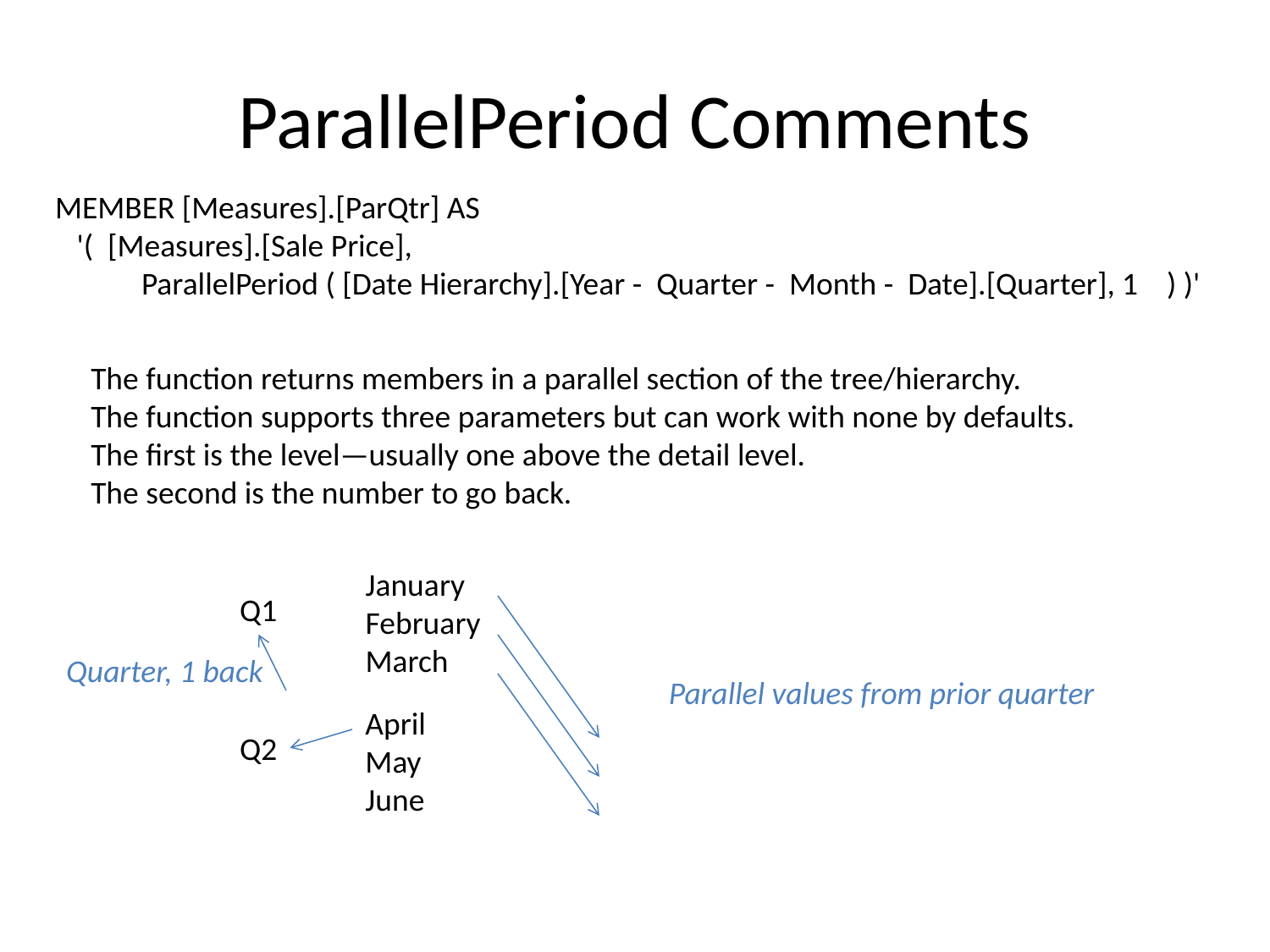

# ParallelPeriod Comments
 MEMBER [Measures].[ParQtr] AS
    '(  [Measures].[Sale Price],
             ParallelPeriod ( [Date Hierarchy].[Year -  Quarter -  Month -  Date].[Quarter], 1    ) )'
The function returns members in a parallel section of the tree/hierarchy.
The function supports three parameters but can work with none by defaults.
The first is the level—usually one above the detail level.
The second is the number to go back.
January
February
March
Q1
Quarter, 1 back
Parallel values from prior quarter
April
May
June
Q2